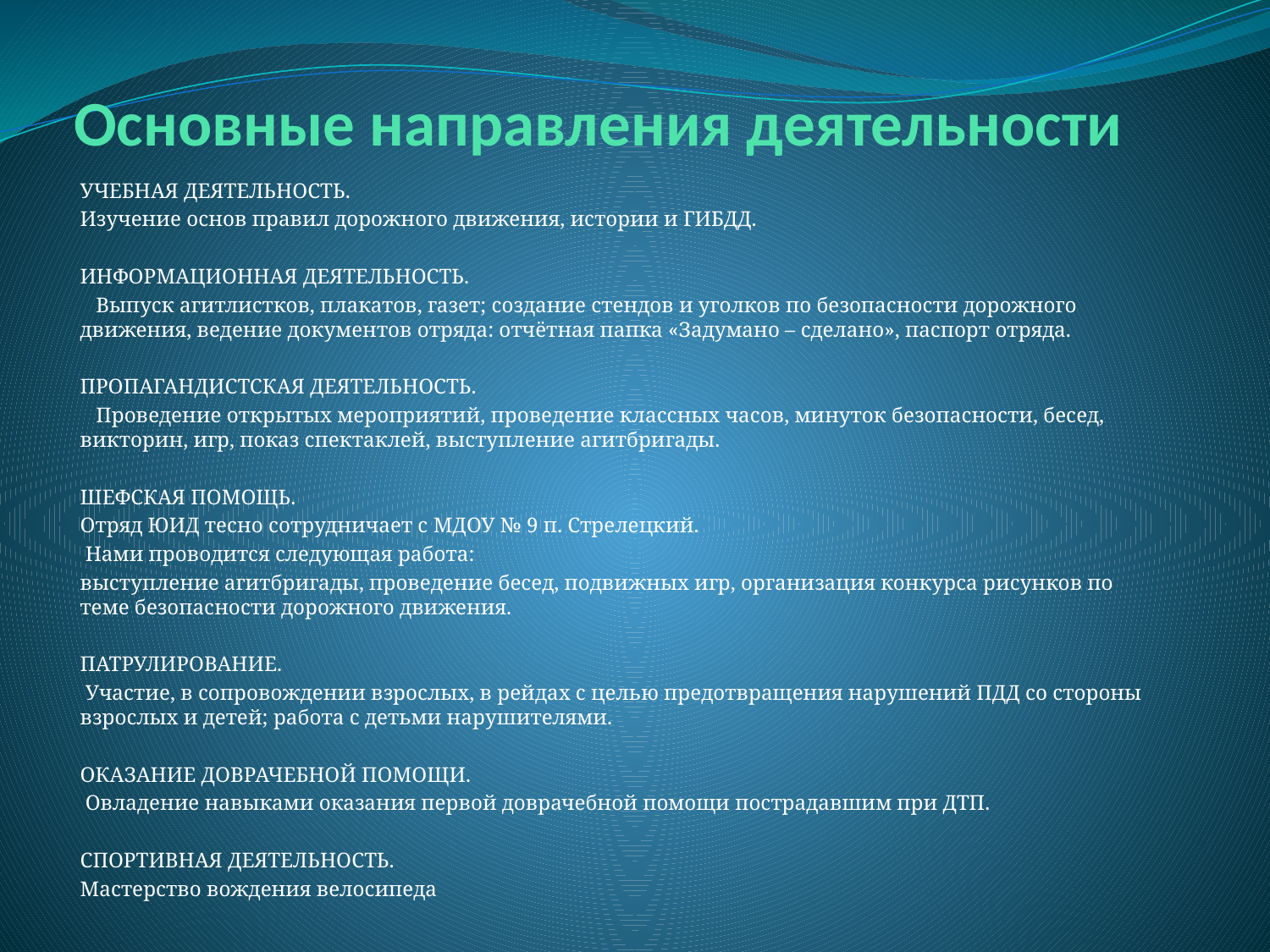

# Основные направления деятельности

УЧЕБНАЯ ДЕЯТЕЛЬНОСТЬ.
Изучение основ правил дорожного движения, истории и ГИБДД.

ИНФОРМАЦИОННАЯ ДЕЯТЕЛЬНОСТЬ.
   Выпуск агитлистков, плакатов, газет; создание стендов и уголков по безопасности дорожного движения, ведение документов отряда: отчётная папка «Задумано – сделано», паспорт отряда.

ПРОПАГАНДИСТСКАЯ ДЕЯТЕЛЬНОСТЬ.
   Проведение открытых мероприятий, проведение классных часов, минуток безопасности, бесед, викторин, игр, показ спектаклей, выступление агитбригады.

ШЕФСКАЯ ПОМОЩЬ.
Отряд ЮИД тесно сотрудничает с МДОУ № 9 п. Стрелецкий.
 Нами проводится следующая работа:
выступление агитбригады, проведение бесед, подвижных игр, организация конкурса рисунков по теме безопасности дорожного движения.

ПАТРУЛИРОВАНИЕ.
 Участие, в сопровождении взрослых, в рейдах с целью предотвращения нарушений ПДД со стороны взрослых и детей; работа с детьми нарушителями.

ОКАЗАНИЕ ДОВРАЧЕБНОЙ ПОМОЩИ.
 Овладение навыками оказания первой доврачебной помощи пострадавшим при ДТП.

СПОРТИВНАЯ ДЕЯТЕЛЬНОСТЬ.
Мастерство вождения велосипеда